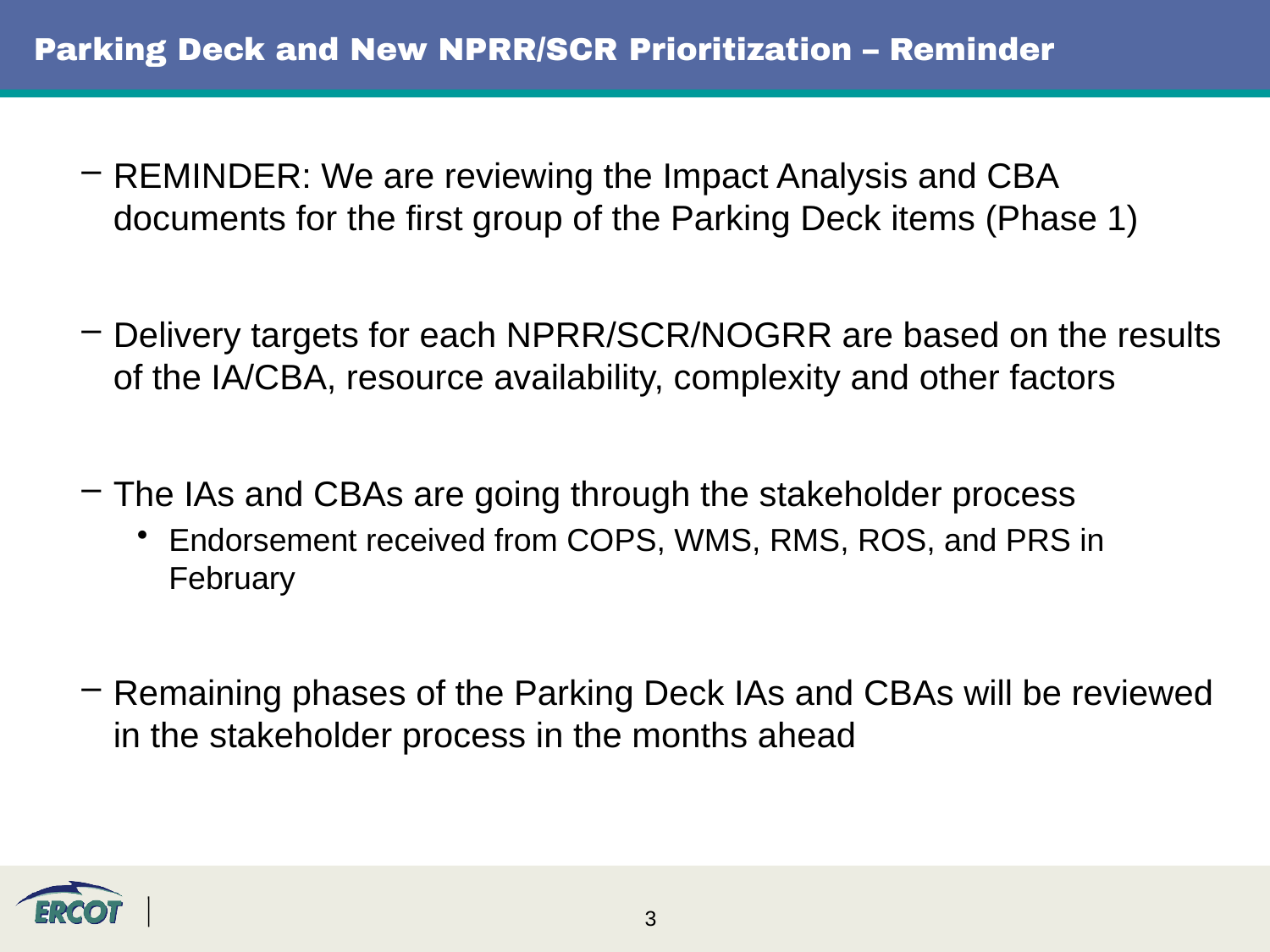

# Parking Deck and New NPRR/SCR Prioritization – Reminder

REMINDER: We are reviewing the Impact Analysis and CBA documents for the first group of the Parking Deck items (Phase 1)

Delivery targets for each NPRR/SCR/NOGRR are based on the results of the IA/CBA, resource availability, complexity and other factors

The IAs and CBAs are going through the stakeholder process
Endorsement received from COPS, WMS, RMS, ROS, and PRS in February

Remaining phases of the Parking Deck IAs and CBAs will be reviewed in the stakeholder process in the months ahead